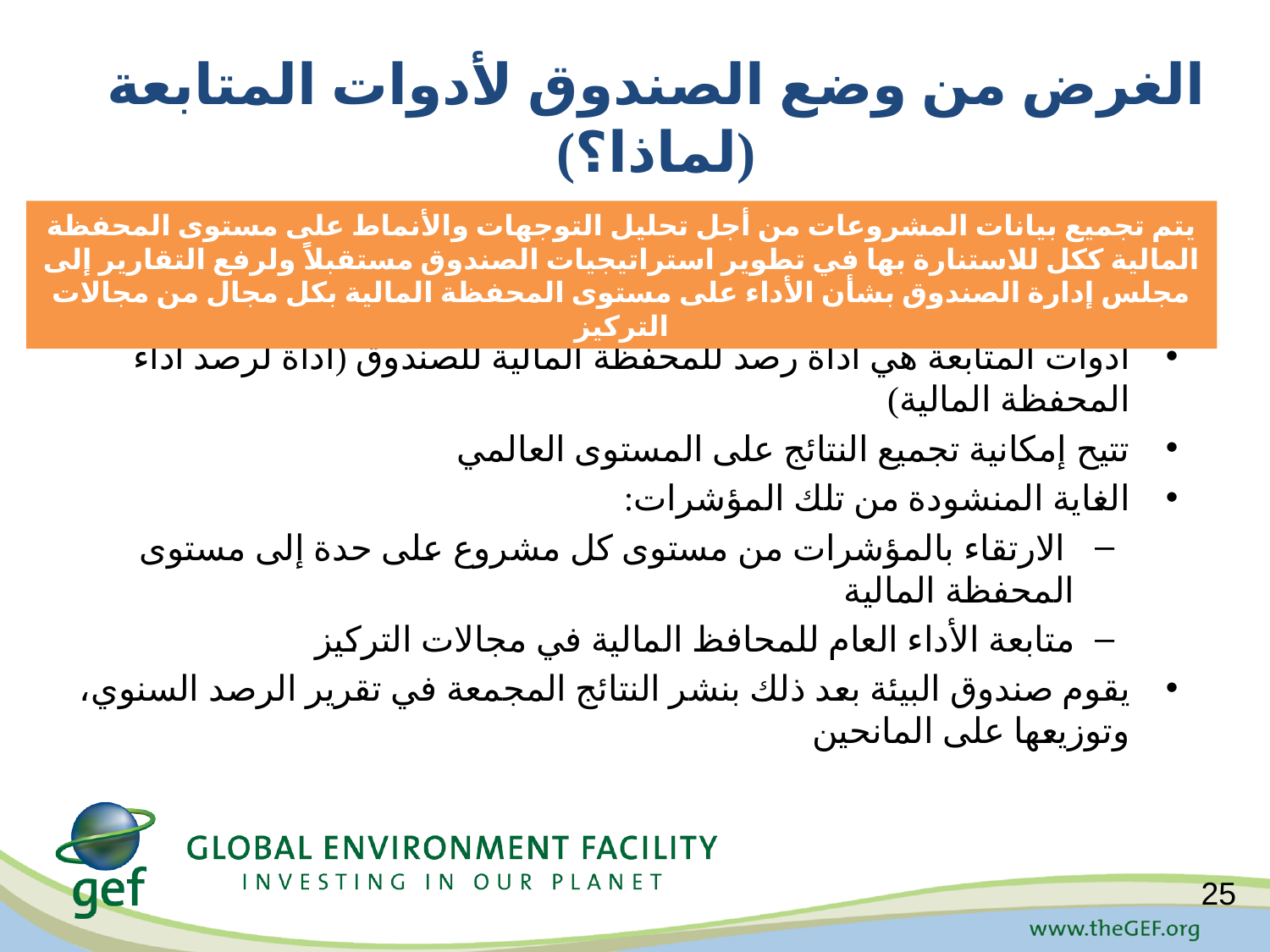

الغرض من وضع الصندوق لأدوات المتابعة (لماذا؟)
يتم تجميع بيانات المشروعات من أجل تحليل التوجهات والأنماط على مستوى المحفظة المالية ككل للاستنارة بها في تطوير استراتيجيات الصندوق مستقبلاً ولرفع التقارير إلى مجلس إدارة الصندوق بشأن الأداء على مستوى المحفظة المالية بكل مجال من مجالات التركيز
أدوات المتابعة هي أداة رصد للمحفظة المالية للصندوق (أداة لرصد أداء المحفظة المالية)
تتيح إمكانية تجميع النتائج على المستوى العالمي
الغاية المنشودة من تلك المؤشرات:
 الارتقاء بالمؤشرات من مستوى كل مشروع على حدة إلى مستوى المحفظة المالية
متابعة الأداء العام للمحافظ المالية في مجالات التركيز
يقوم صندوق البيئة بعد ذلك بنشر النتائج المجمعة في تقرير الرصد السنوي، وتوزيعها على المانحين
25